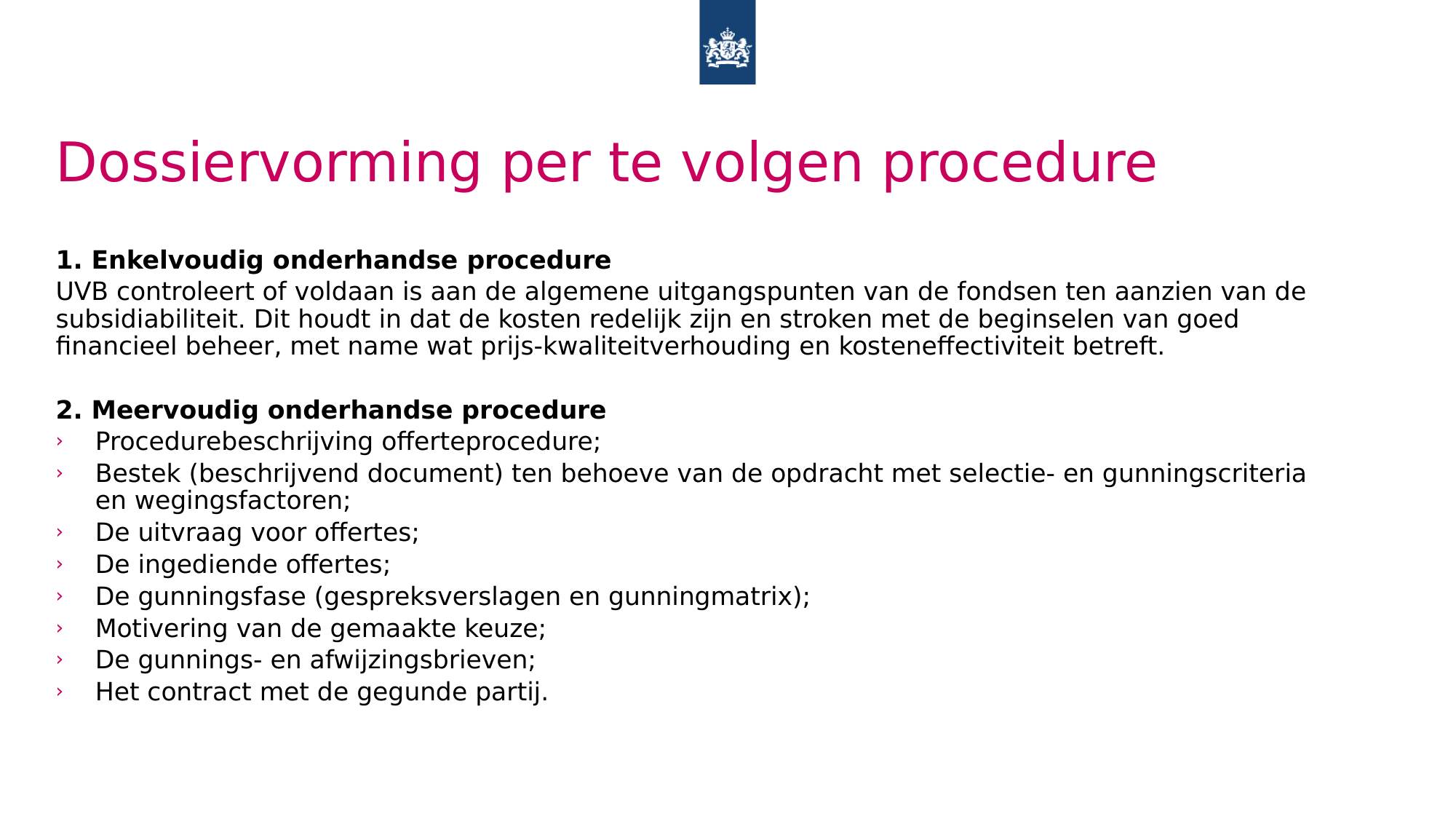

Dossiervorming per te volgen procedure

1. Enkelvoudig onderhandse procedure
UVB controleert of voldaan is aan de algemene uitgangspunten van de fondsen ten aanzien van de subsidiabiliteit. Dit houdt in dat de kosten redelijk zijn en stroken met de beginselen van goed financieel beheer, met name wat prijs-kwaliteitverhouding en kosteneffectiviteit betreft.

2. Meervoudig onderhandse procedure
Procedurebeschrijving offerteprocedure;
Bestek (beschrijvend document) ten behoeve van de opdracht met selectie- en gunningscriteria en wegingsfactoren;
De uitvraag voor offertes;
De ingediende offertes;
De gunningsfase (gespreksverslagen en gunningmatrix);
Motivering van de gemaakte keuze;
De gunnings- en afwijzingsbrieven;
Het contract met de gegunde partij.